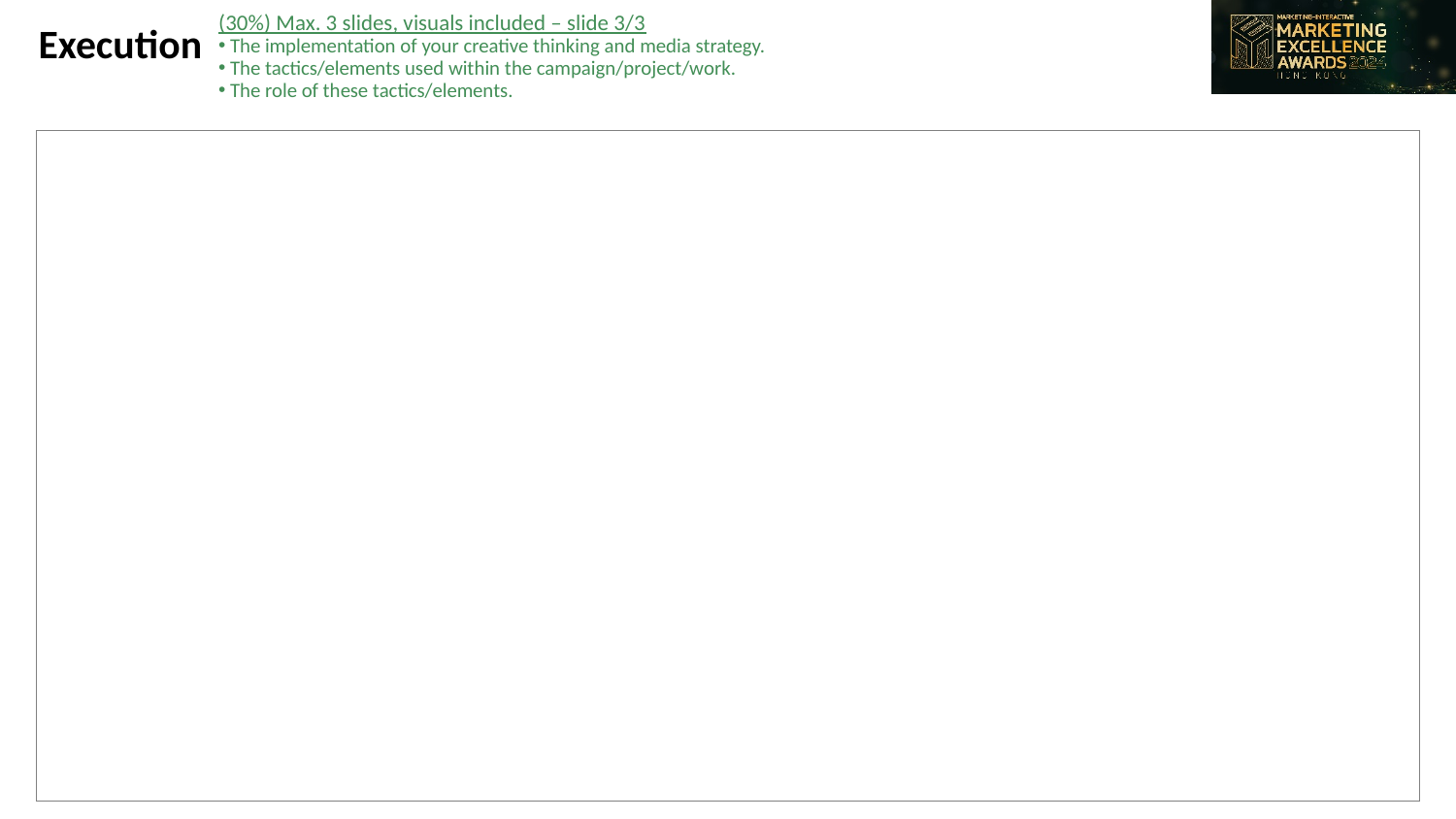

Execution
(30%) Max. 3 slides, visuals included – slide 3/3
 The implementation of your creative thinking and media strategy.
 The tactics/elements used within the campaign/project/work.
 The role of these tactics/elements.
|  |
| --- |